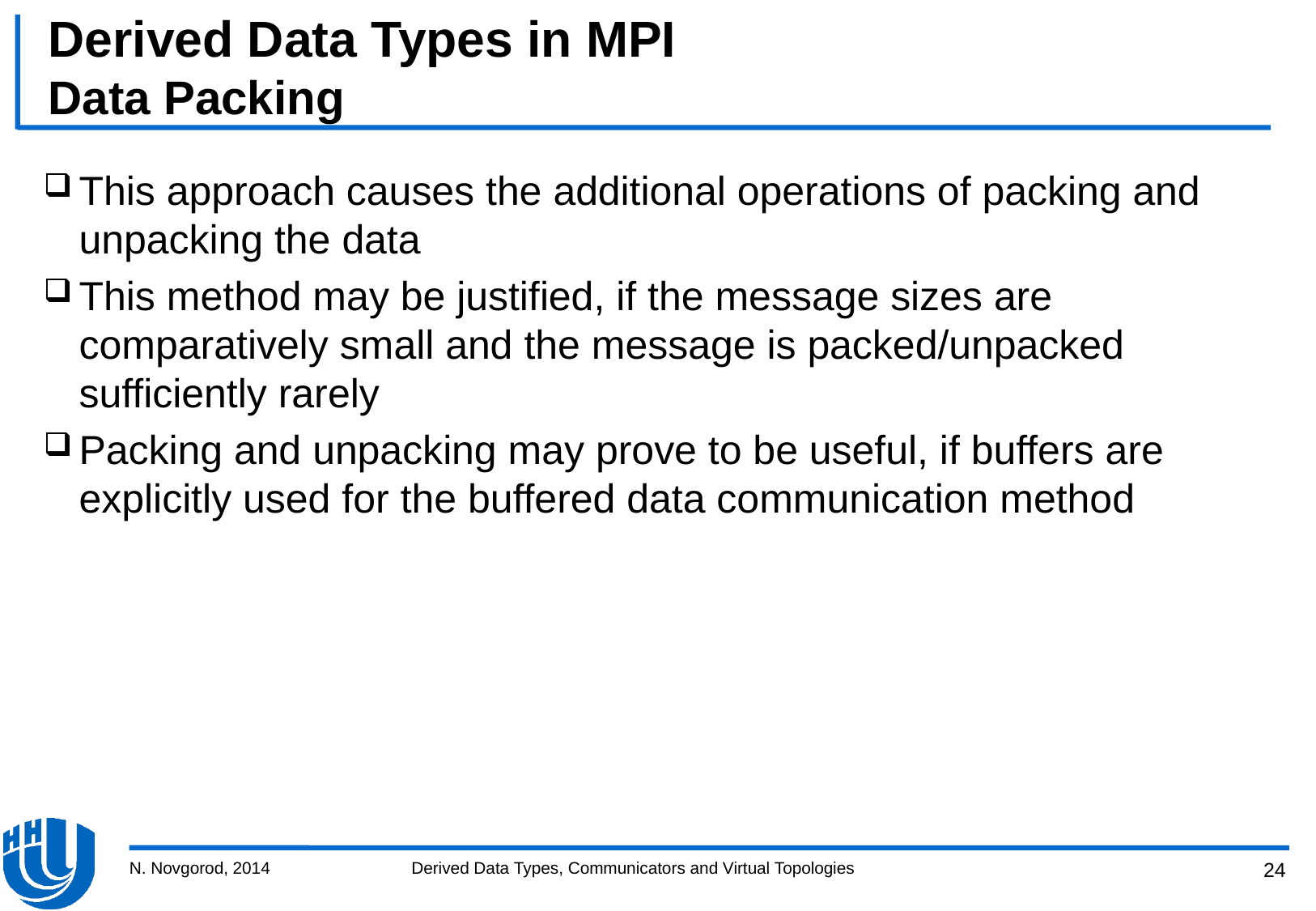

# Derived Data Types in MPI Data Packing
This approach causes the additional operations of packing and unpacking the data
This method may be justified, if the message sizes are comparatively small and the message is packed/unpacked sufficiently rarely
Packing and unpacking may prove to be useful, if buffers are explicitly used for the buffered data communication method
N. Novgorod, 2014
Derived Data Types, Communicators and Virtual Topologies
24